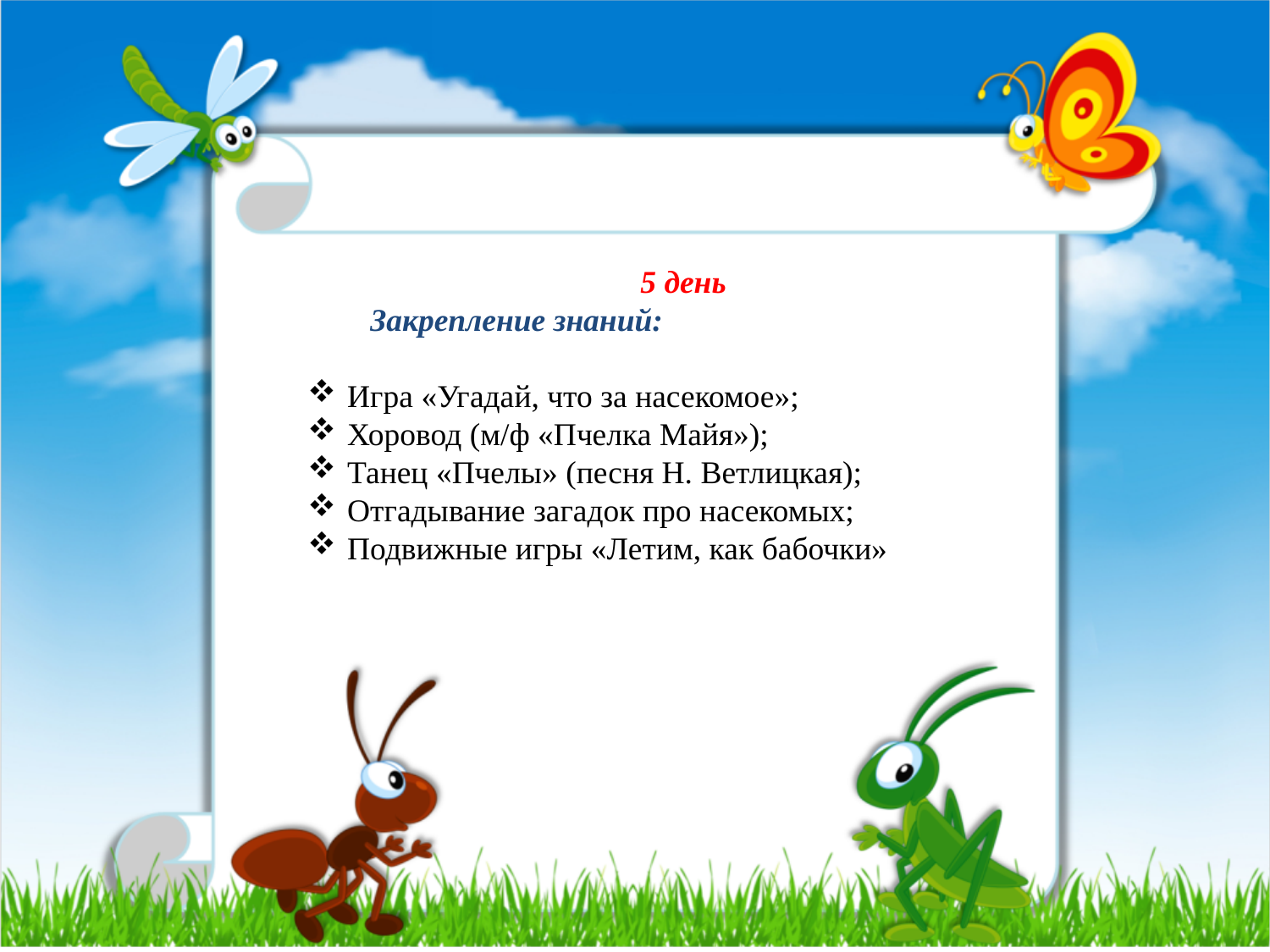

5 день
Закрепление знаний:

Игра «Угадай, что за насекомое»;
Хоровод (м/ф «Пчелка Майя»);
Танец «Пчелы» (песня Н. Ветлицкая);
Отгадывание загадок про насекомых;
Подвижные игры «Летим, как бабочки»